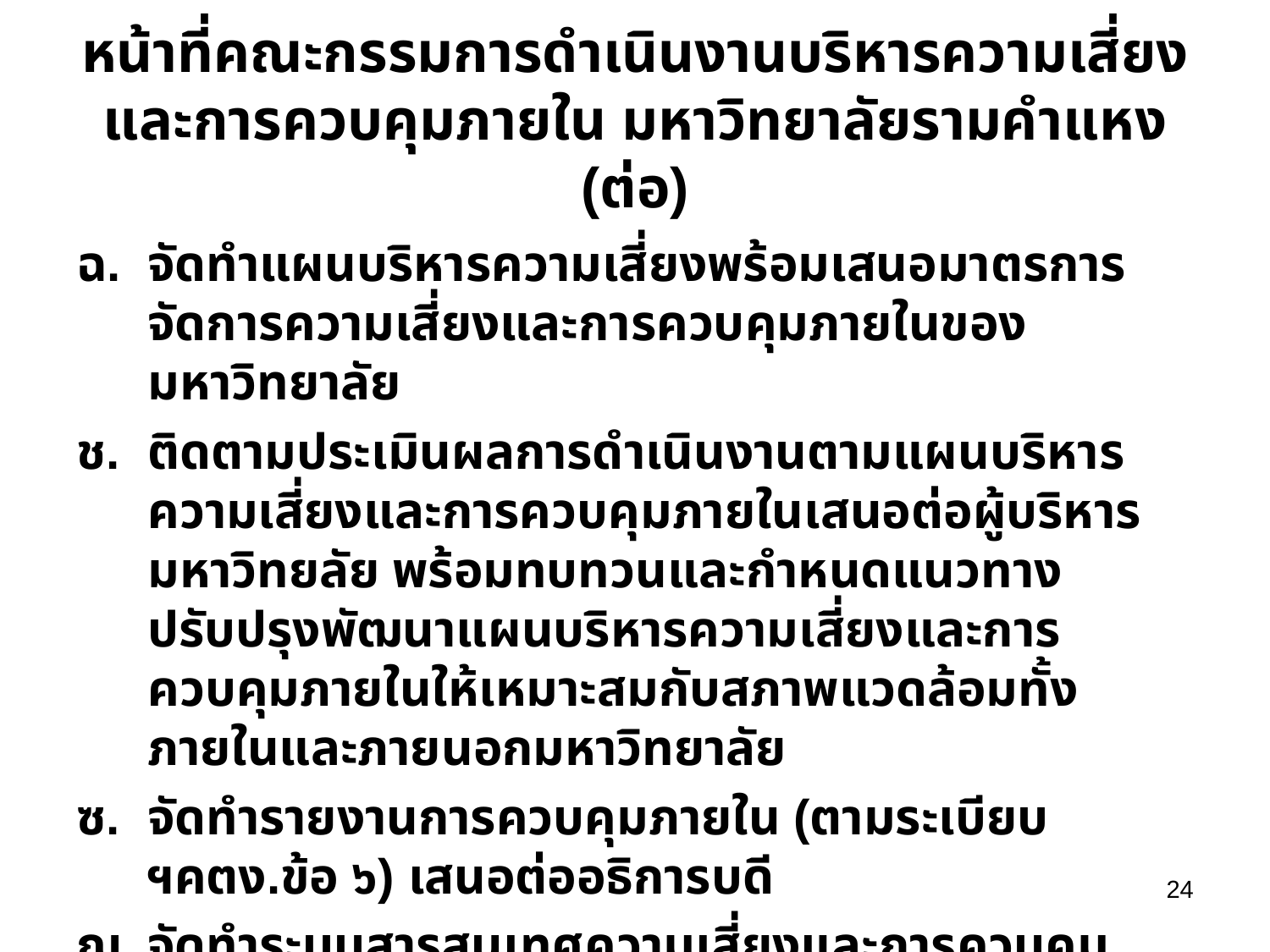

# หน้าที่คณะกรรมการดำเนินงานบริหารความเสี่ยงและการควบคุมภายใน มหาวิทยาลัยรามคำแหง (ต่อ)
จัดทำแผนบริหารความเสี่ยงพร้อมเสนอมาตรการจัดการความเสี่ยงและการควบคุมภายในของมหาวิทยาลัย
ติดตามประเมินผลการดำเนินงานตามแผนบริหารความเสี่ยงและการควบคุมภายในเสนอต่อผู้บริหารมหาวิทยลัย พร้อมทบทวนและกำหนดแนวทางปรับปรุงพัฒนาแผนบริหารความเสี่ยงและการควบคุมภายในให้เหมาะสมกับสภาพแวดล้อมทั้งภายในและภายนอกมหาวิทยาลัย
จัดทำรายงานการควบคุมภายใน (ตามระเบียบ ฯคตง.ข้อ ๖) เสนอต่ออธิการบดี
จัดทำระบบสารสนเทศความเสี่ยงและการควบคุมภายในของมหาวิทยาลัยที่ครบถ้วนสมบูรณ์เหมาะสม สามารถเป็นข้อมูลเพื่อการบริหารจัดการมหาวิทยาลัย
24